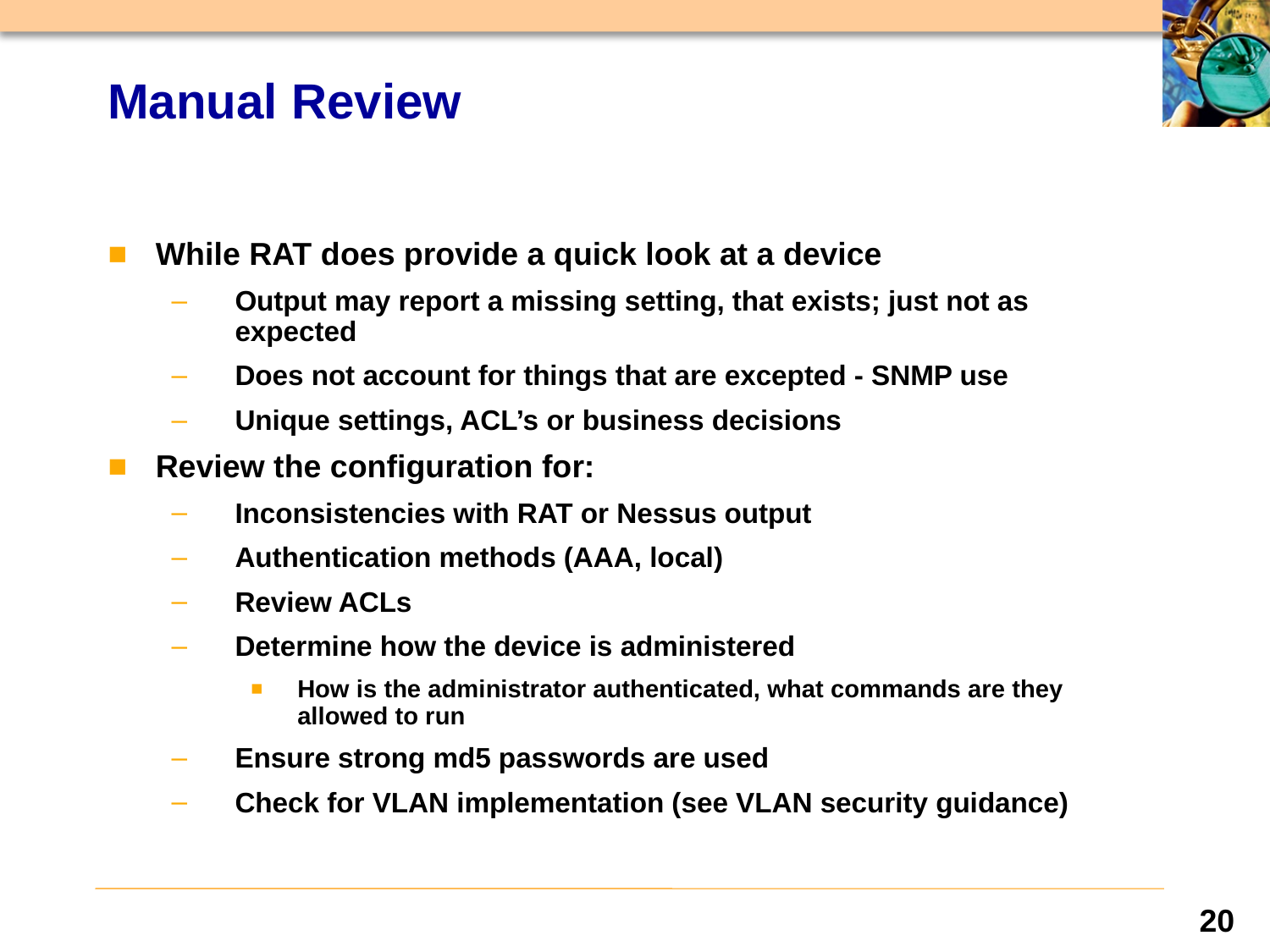

# Manual Review

While RAT does provide a quick look at a device
Output may report a missing setting, that exists; just not as expected
Does not account for things that are excepted - SNMP use
Unique settings, ACL’s or business decisions
Review the configuration for:
Inconsistencies with RAT or Nessus output
Authentication methods (AAA, local)
Review ACLs
Determine how the device is administered
How is the administrator authenticated, what commands are they allowed to run
Ensure strong md5 passwords are used
Check for VLAN implementation (see VLAN security guidance)